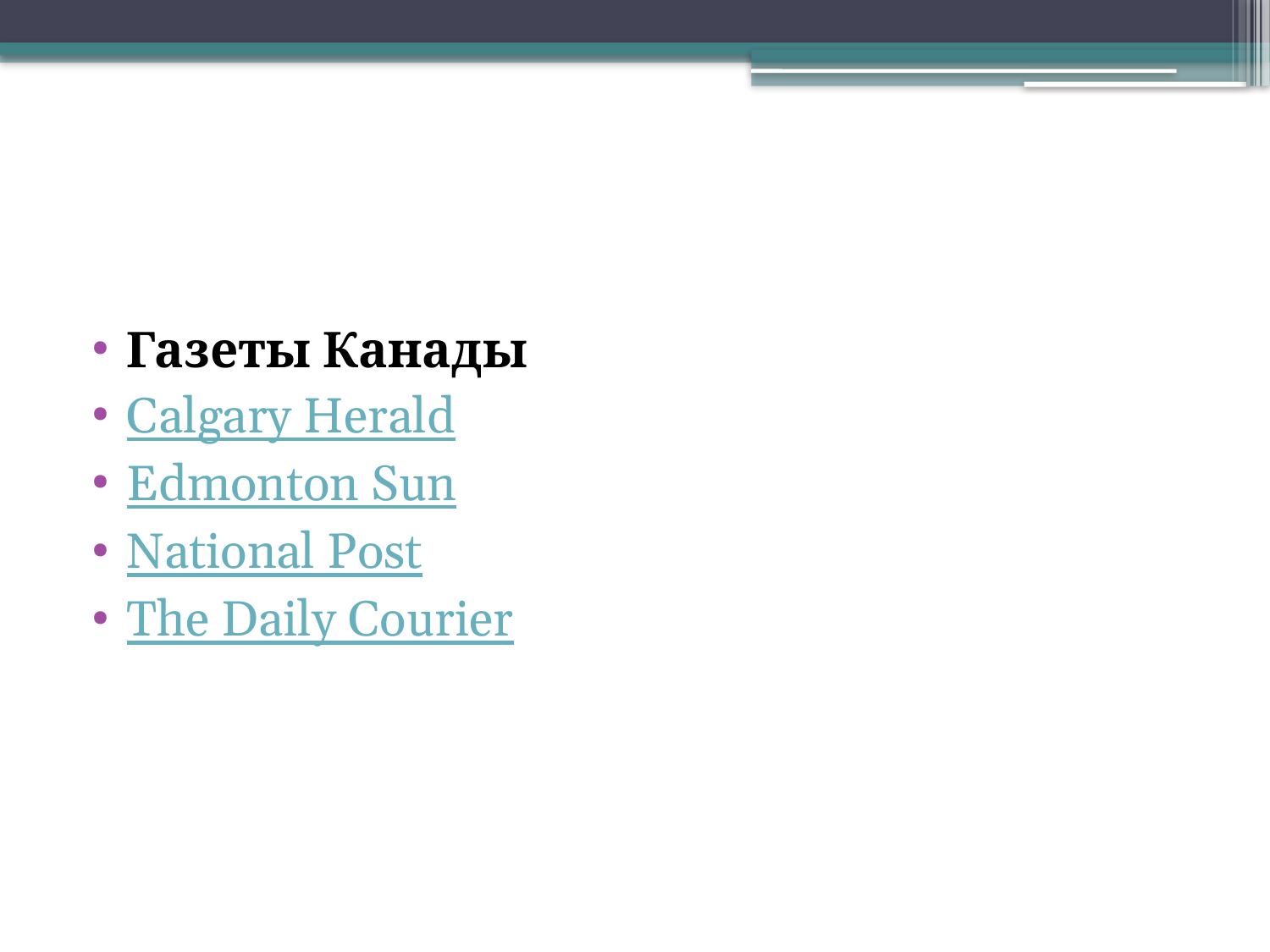

#
Газеты Канады
Calgary Herald
Edmonton Sun
National Post
The Daily Courier